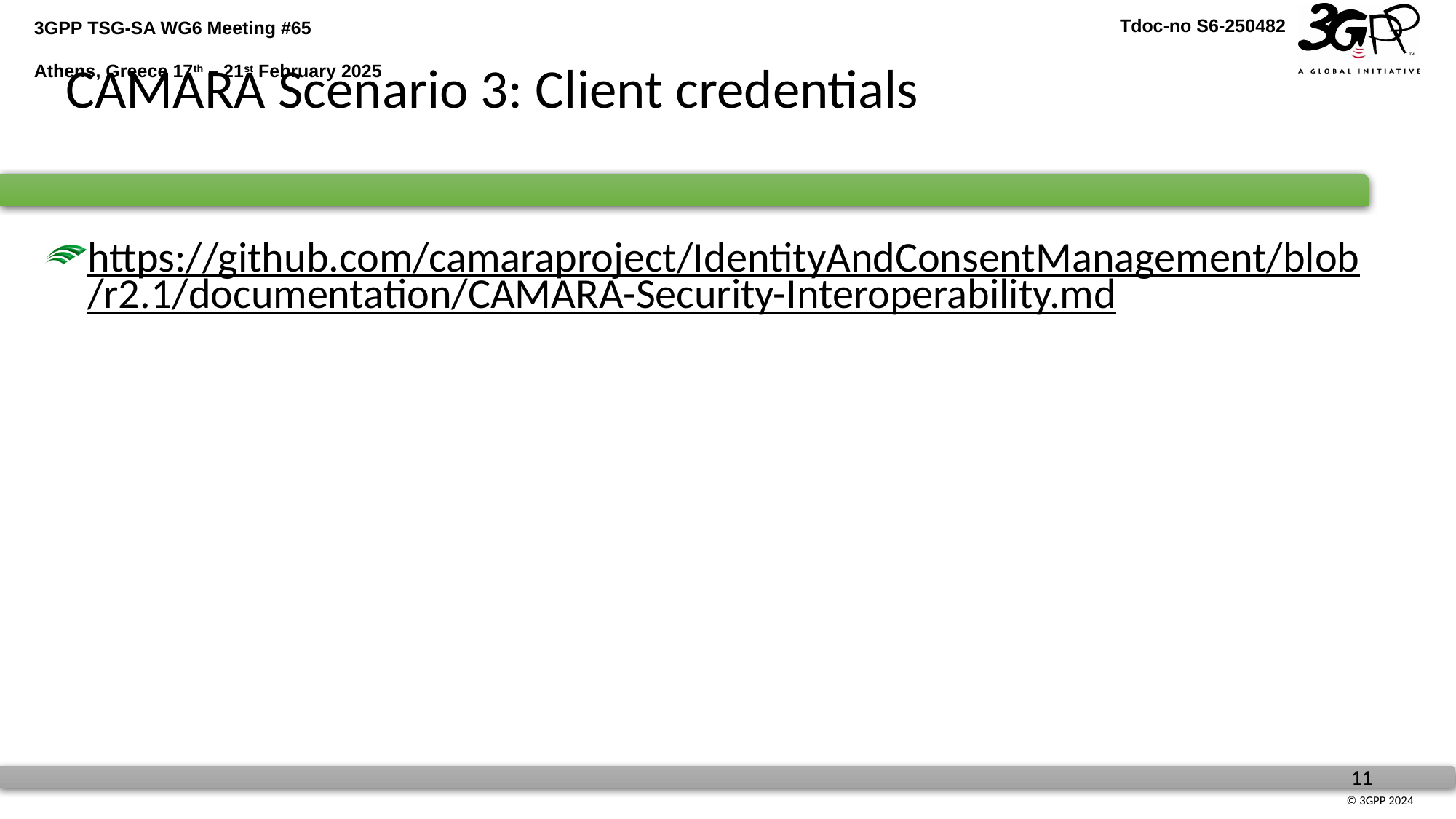

# CAMARA Scenario 3: Client credentials
https://github.com/camaraproject/IdentityAndConsentManagement/blob/r2.1/documentation/CAMARA-Security-Interoperability.md